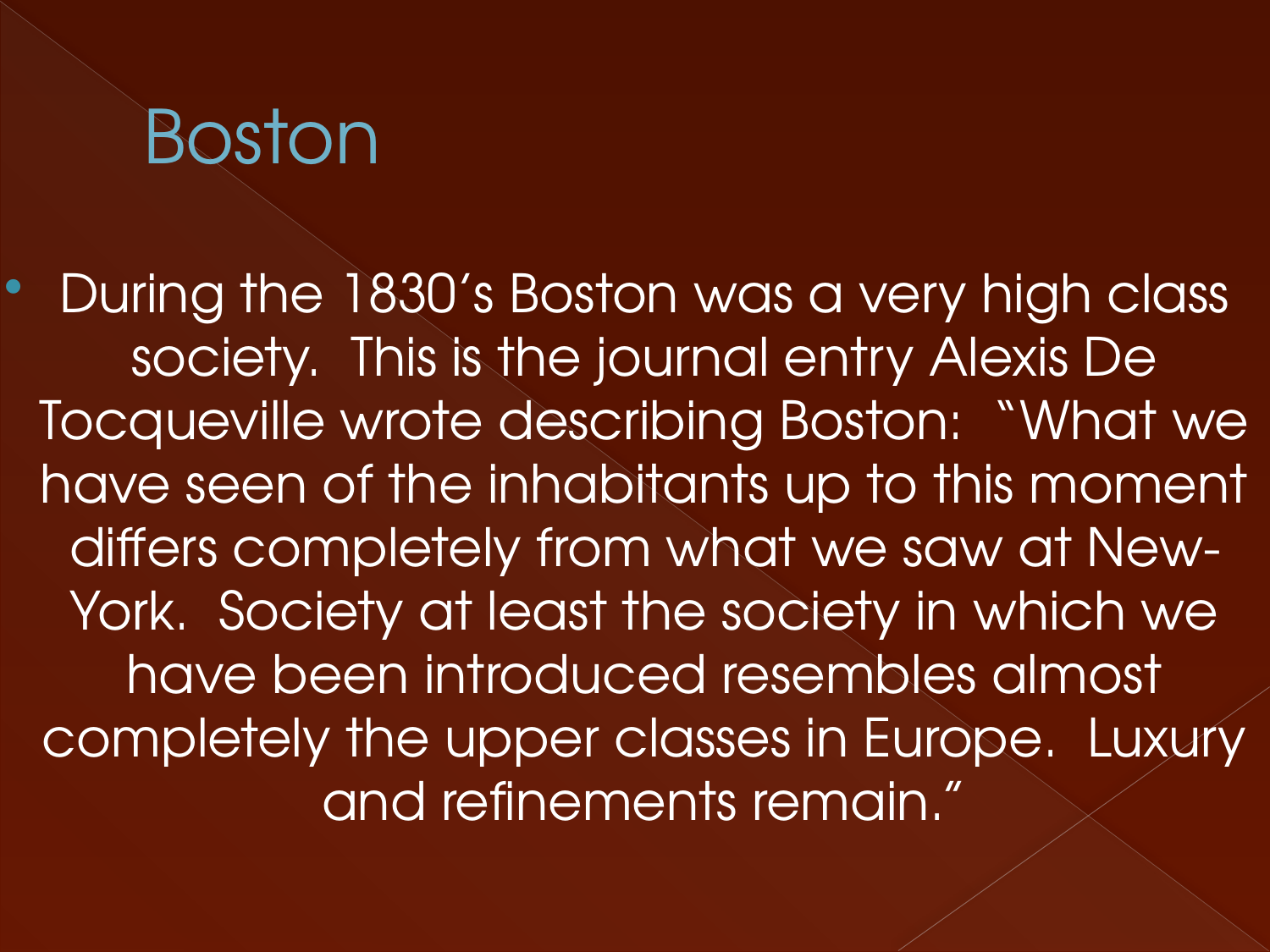

# Boston
During the 1830’s Boston was a very high class society.  This is the journal entry Alexis De Tocqueville wrote describing Boston:  “What we have seen of the inhabitants up to this moment differs completely from what we saw at New-York.  Society at least the society in which we have been introduced resembles almost completely the upper classes in Europe.  Luxury and refinements remain.”